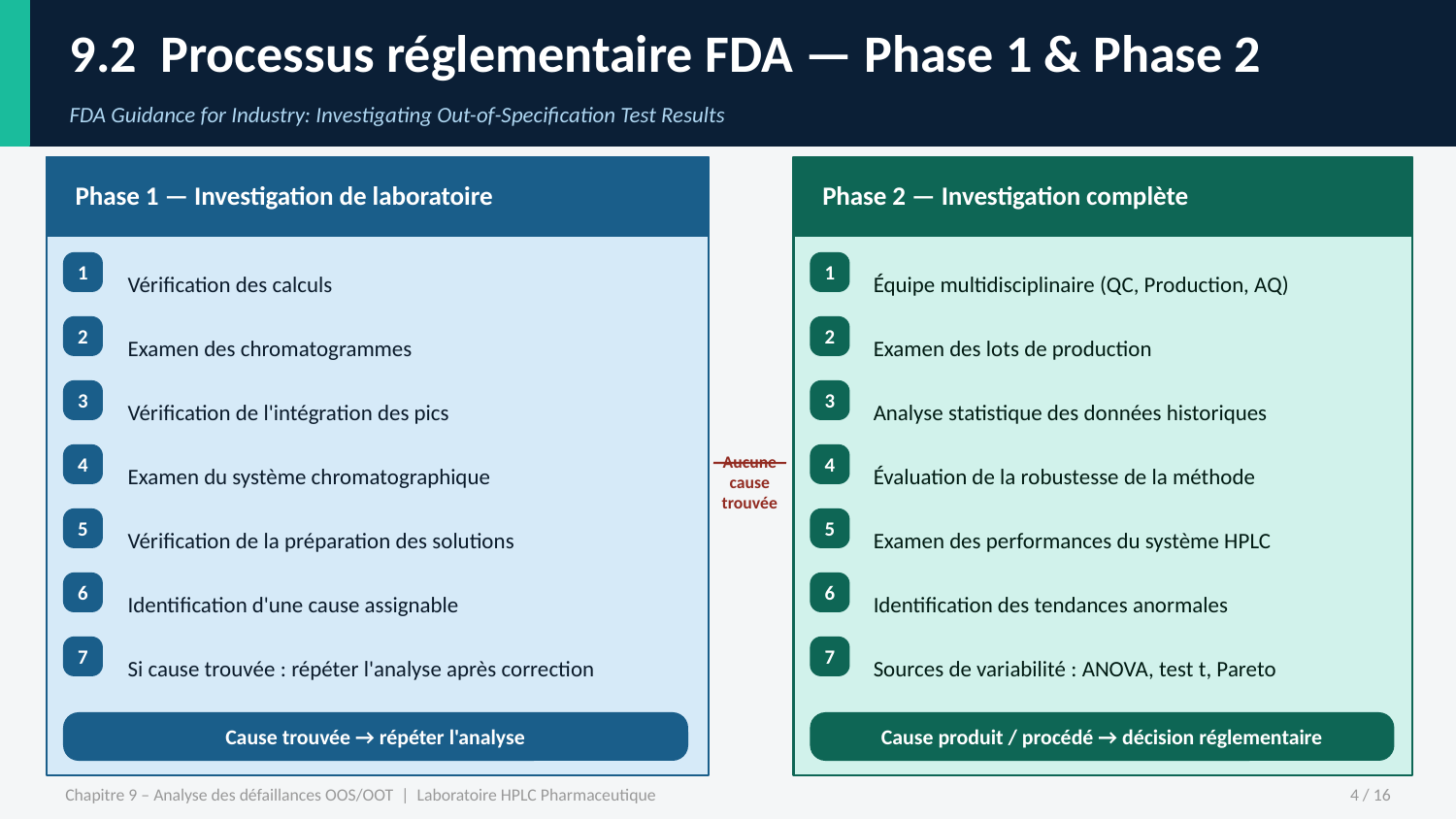

9.2  Processus réglementaire FDA — Phase 1 & Phase 2
FDA Guidance for Industry: Investigating Out-of-Specification Test Results

Phase 1 — Investigation de laboratoire
Phase 2 — Investigation complète

1

1
Vérification des calculs
Équipe multidisciplinaire (QC, Production, AQ)

2

2
Examen des chromatogrammes
Examen des lots de production

3

3
Vérification de l'intégration des pics
Analyse statistique des données historiques
Aucune
cause trouvée

4

4
Examen du système chromatographique
Évaluation de la robustesse de la méthode

5

5
Vérification de la préparation des solutions
Examen des performances du système HPLC

6

6
Identification d'une cause assignable
Identification des tendances anormales

7

7
Si cause trouvée : répéter l'analyse après correction
Sources de variabilité : ANOVA, test t, Pareto

Cause trouvée → répéter l'analyse

Cause produit / procédé → décision réglementaire
Chapitre 9 – Analyse des défaillances OOS/OOT  |  Laboratoire HPLC Pharmaceutique
4 / 16